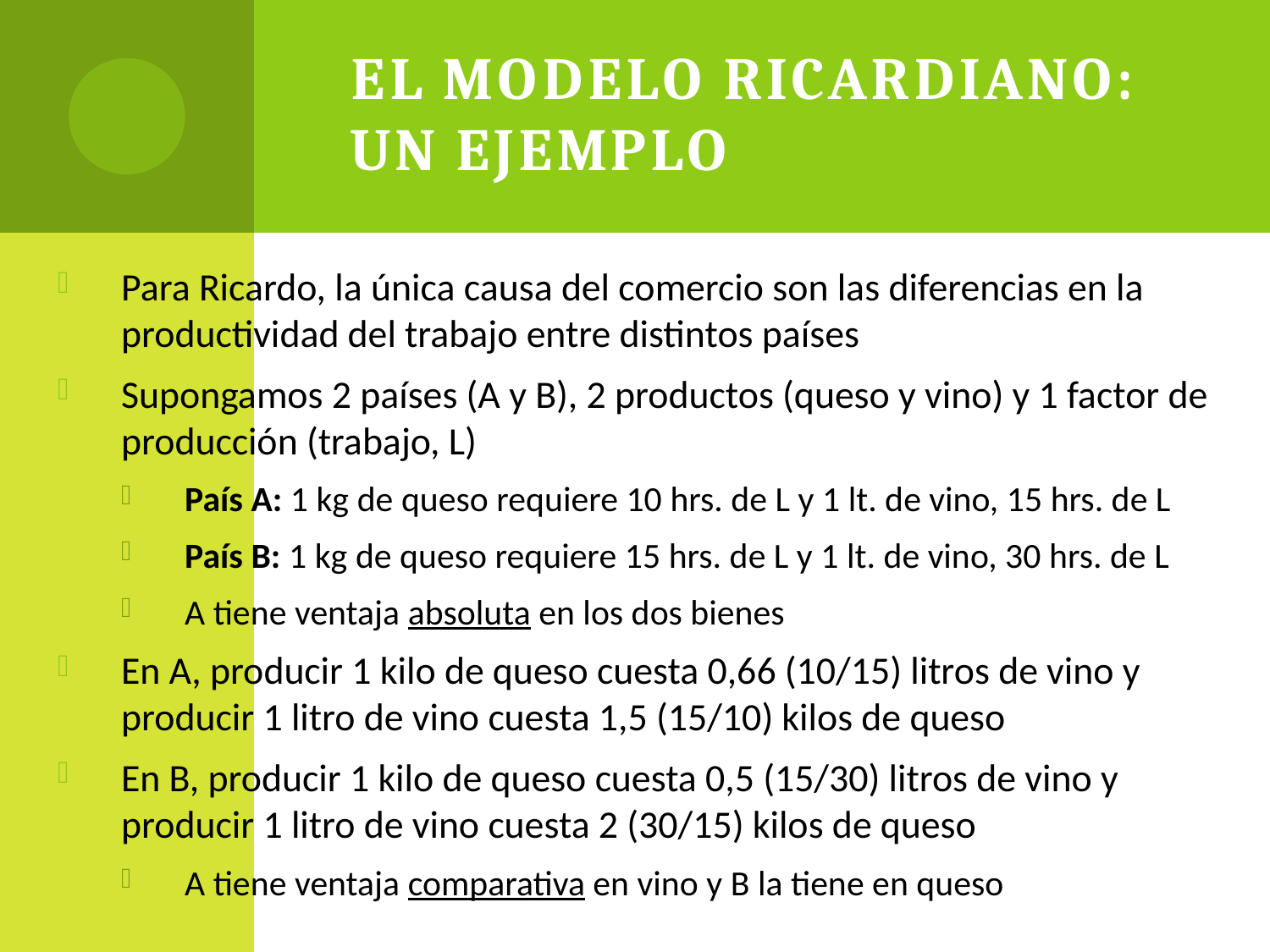

# El modelo ricardiano: Un ejemplo
Para Ricardo, la única causa del comercio son las diferencias en la productividad del trabajo entre distintos países
Supongamos 2 países (A y B), 2 productos (queso y vino) y 1 factor de producción (trabajo, L)
País A: 1 kg de queso requiere 10 hrs. de L y 1 lt. de vino, 15 hrs. de L
País B: 1 kg de queso requiere 15 hrs. de L y 1 lt. de vino, 30 hrs. de L
A tiene ventaja absoluta en los dos bienes
En A, producir 1 kilo de queso cuesta 0,66 (10/15) litros de vino y producir 1 litro de vino cuesta 1,5 (15/10) kilos de queso
En B, producir 1 kilo de queso cuesta 0,5 (15/30) litros de vino y producir 1 litro de vino cuesta 2 (30/15) kilos de queso
A tiene ventaja comparativa en vino y B la tiene en queso